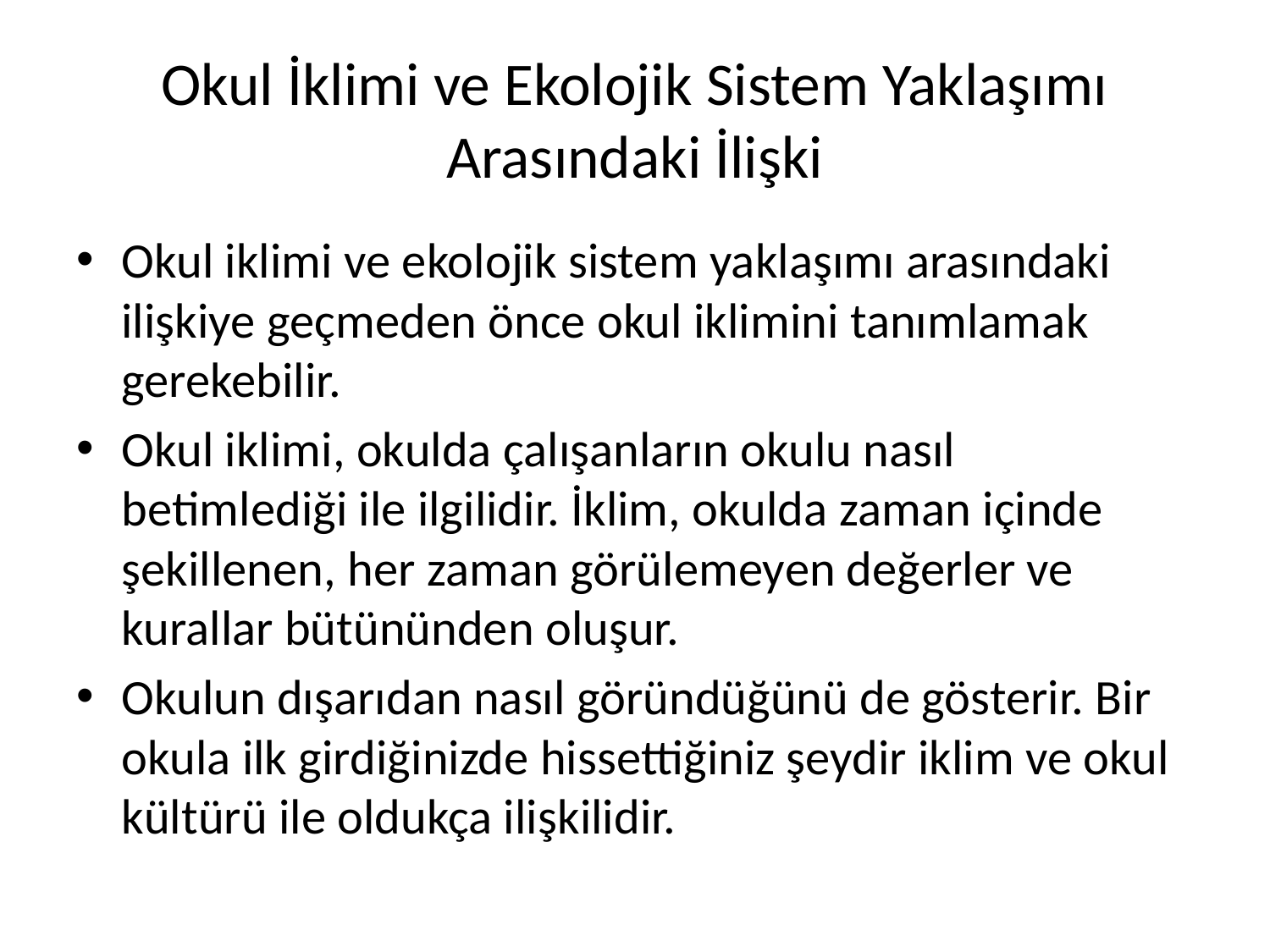

# Okul İklimi ve Ekolojik Sistem Yaklaşımı Arasındaki İlişki
Okul iklimi ve ekolojik sistem yaklaşımı arasındaki ilişkiye geçmeden önce okul iklimini tanımlamak gerekebilir.
Okul iklimi, okulda çalışanların okulu nasıl betimlediği ile ilgilidir. İklim, okulda zaman içinde şekillenen, her zaman görülemeyen değerler ve kurallar bütününden oluşur.
Okulun dışarıdan nasıl göründüğünü de gösterir. Bir okula ilk girdiğinizde hissettiğiniz şeydir iklim ve okul kültürü ile oldukça ilişkilidir.